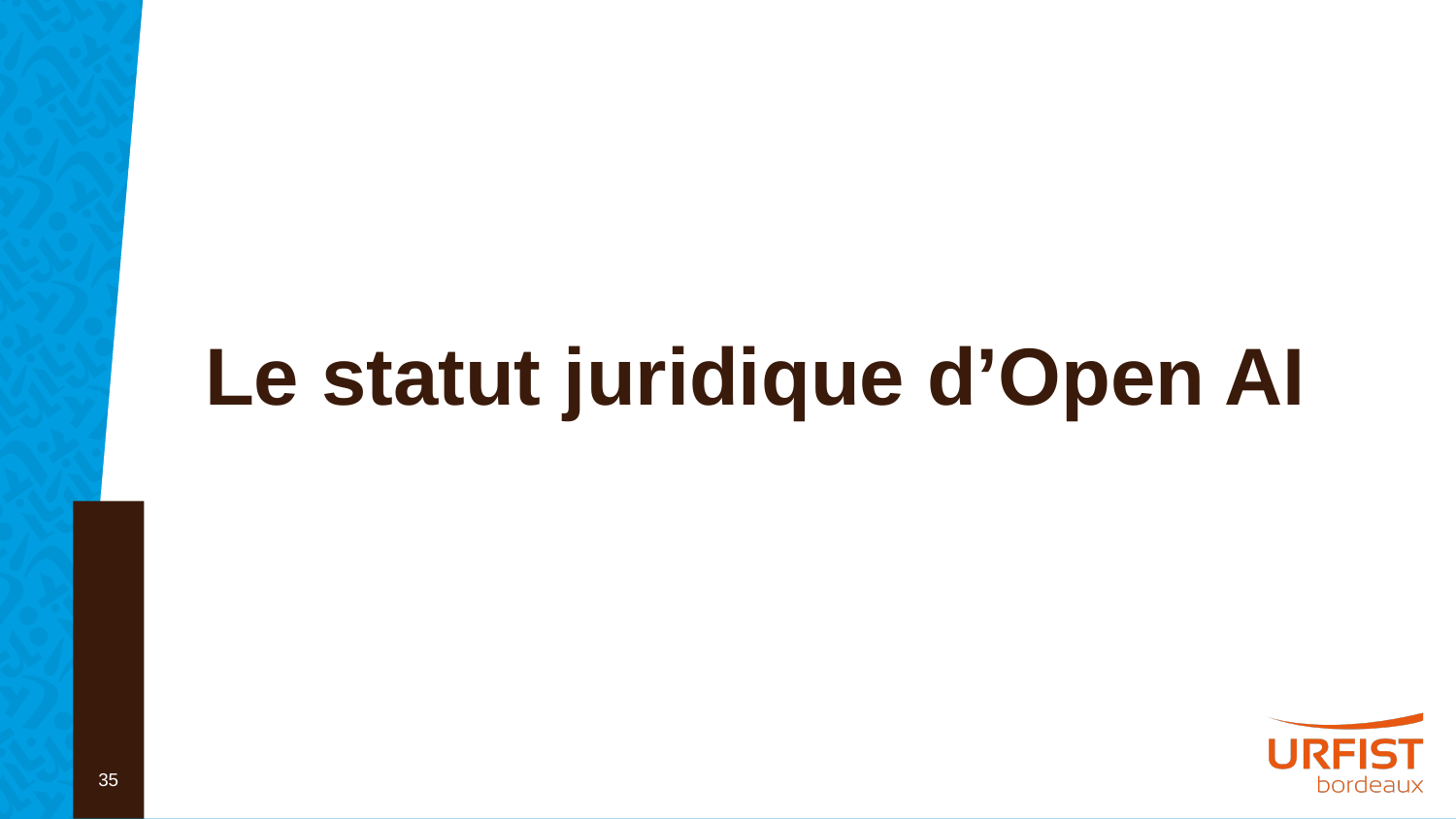

# Le statut juridique d’Open AI

35